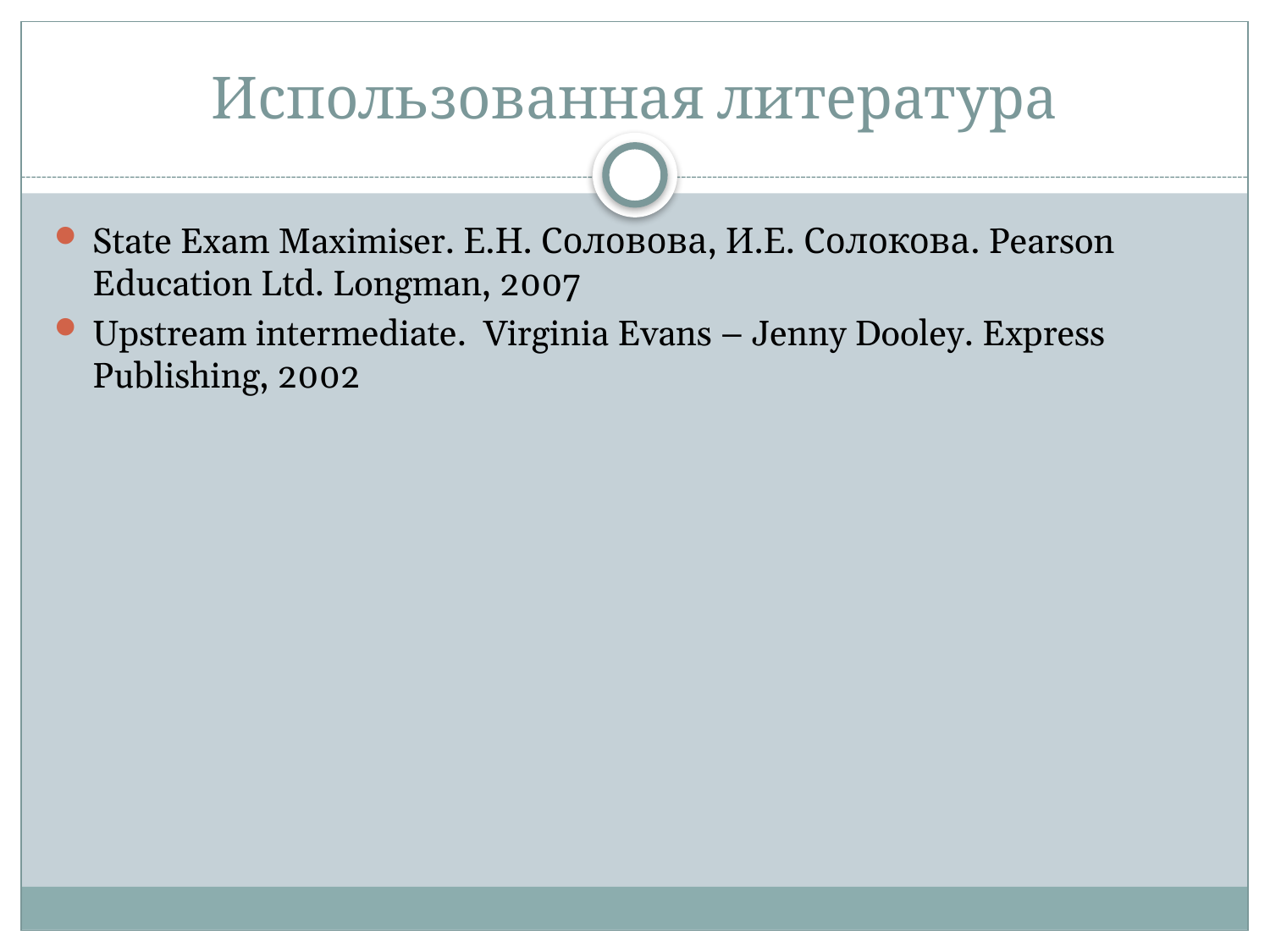

# Использованная литература
State Exam Maximiser. Е.Н. Соловова, И.Е. Солокова. Pearson Education Ltd. Longman, 2007
Upstream intermediate.  Virginia Evans – Jenny Dooley. Express Publishing, 2002